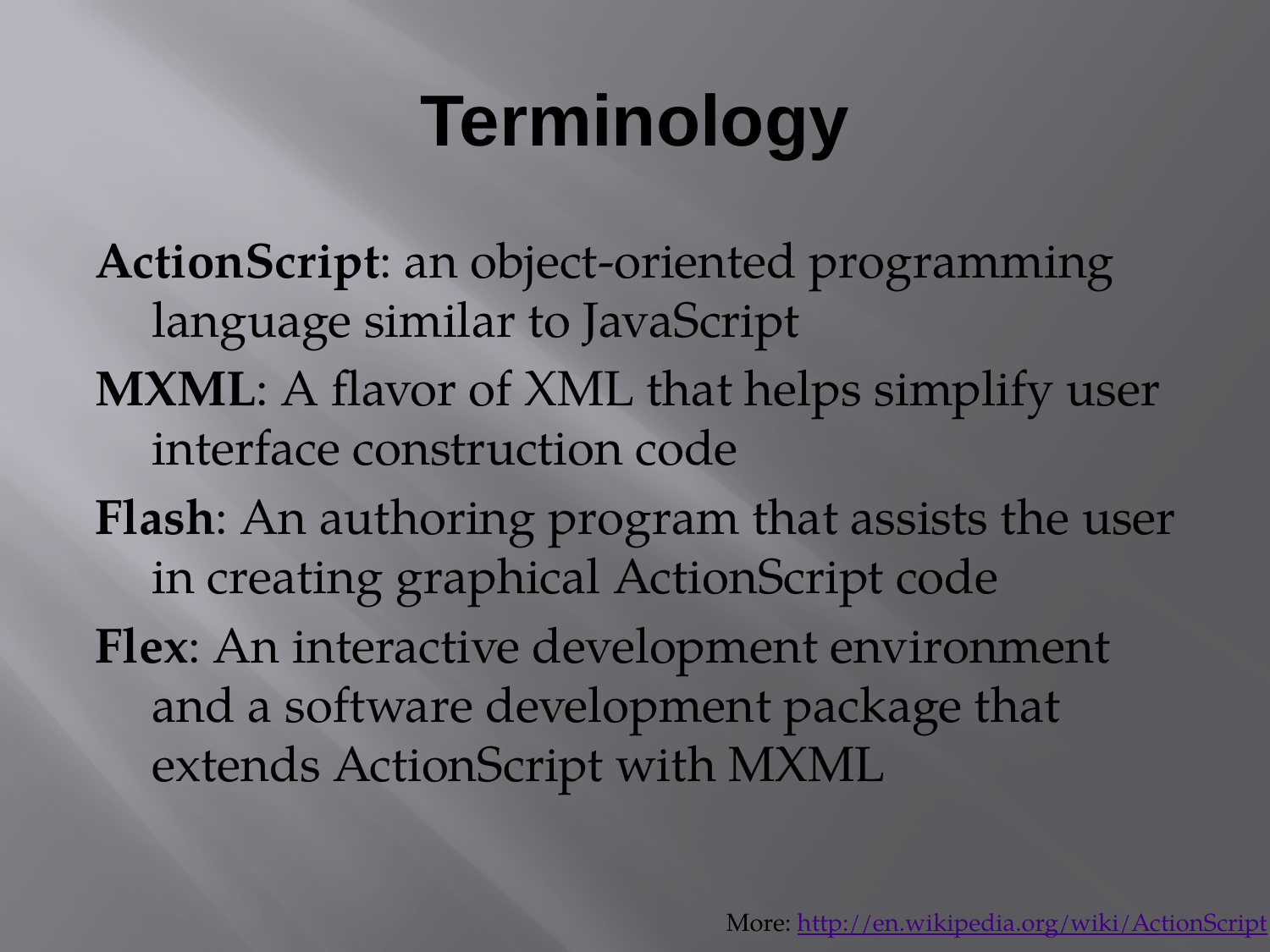

# Terminology
ActionScript: an object-oriented programming language similar to JavaScript
MXML: A flavor of XML that helps simplify user interface construction code
Flash: An authoring program that assists the user in creating graphical ActionScript code
Flex: An interactive development environment and a software development package that extends ActionScript with MXML
More: http://en.wikipedia.org/wiki/ActionScript